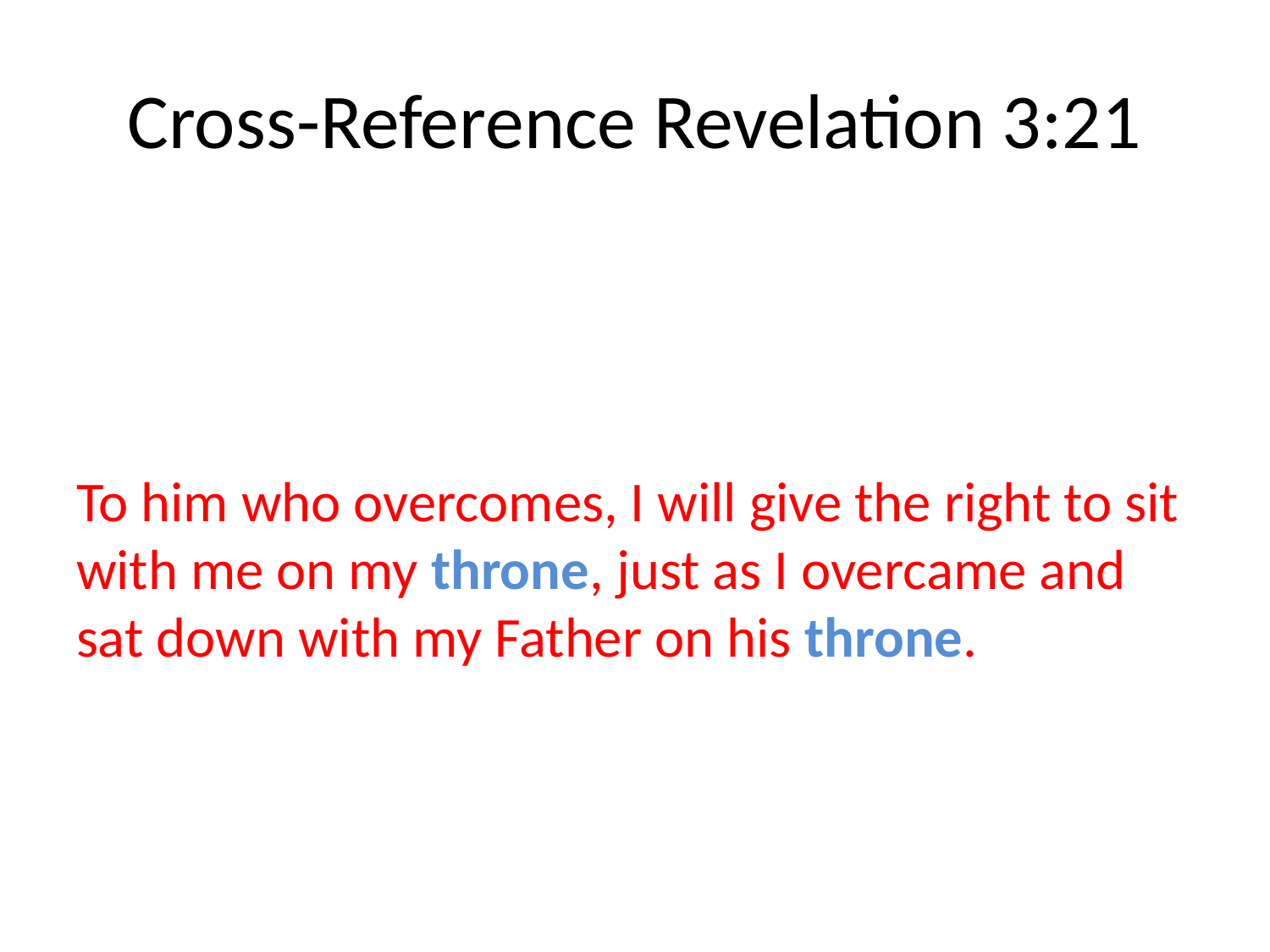

# Cross-Reference Revelation 3:21

To him who overcomes, I will give the right to sit with me on my throne, just as I overcame and sat down with my Father on his throne.